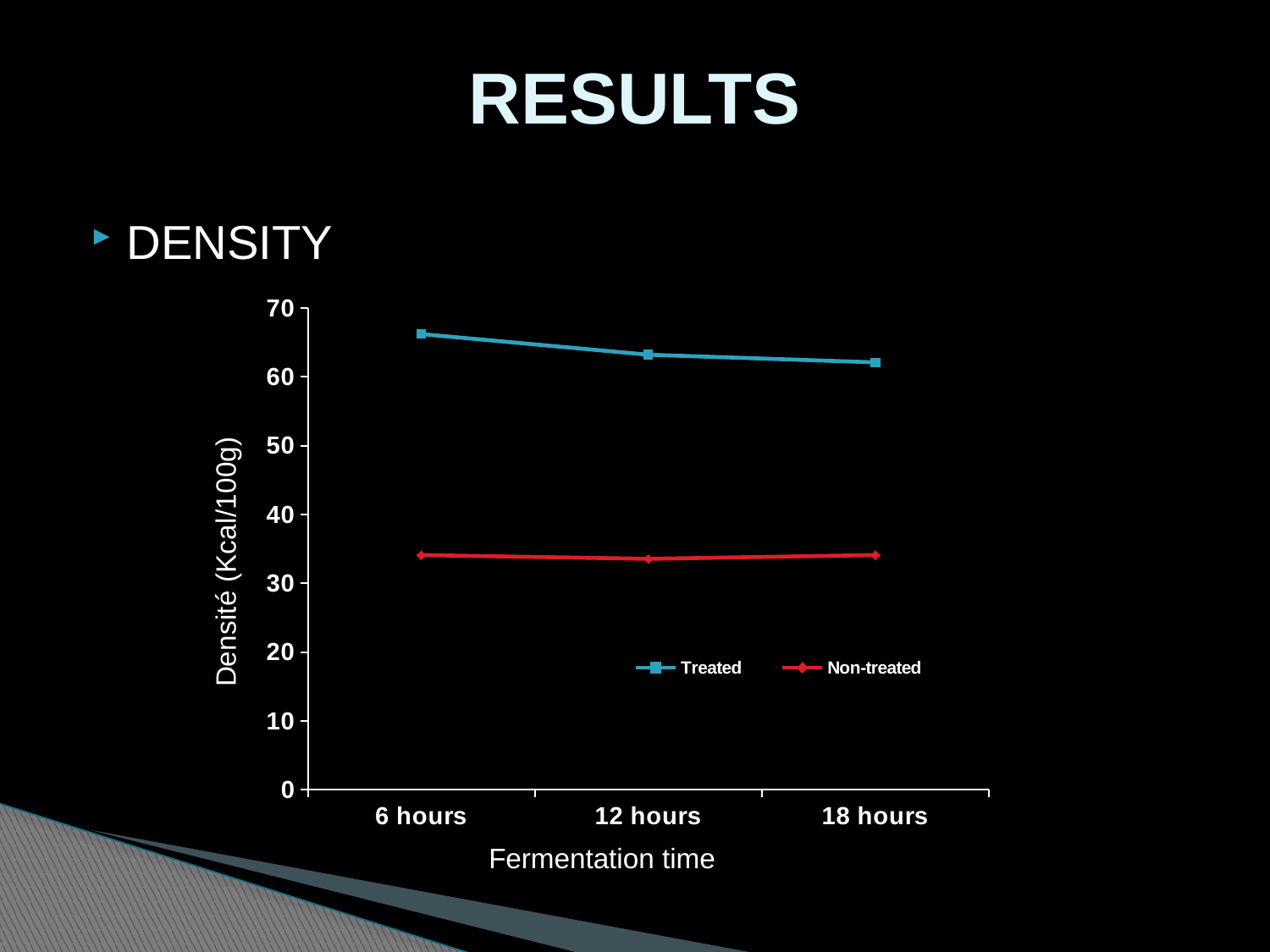

# RESULTS
DENSITY

### Chart

| Category | Treated | Non-treated |
|---|---|---|
| 6 hours | 66.22 | 34.11 |
| 12 hours | 63.22 | 33.56 |
| 18 hours | 62.11 | 34.11 |
Fermentation time